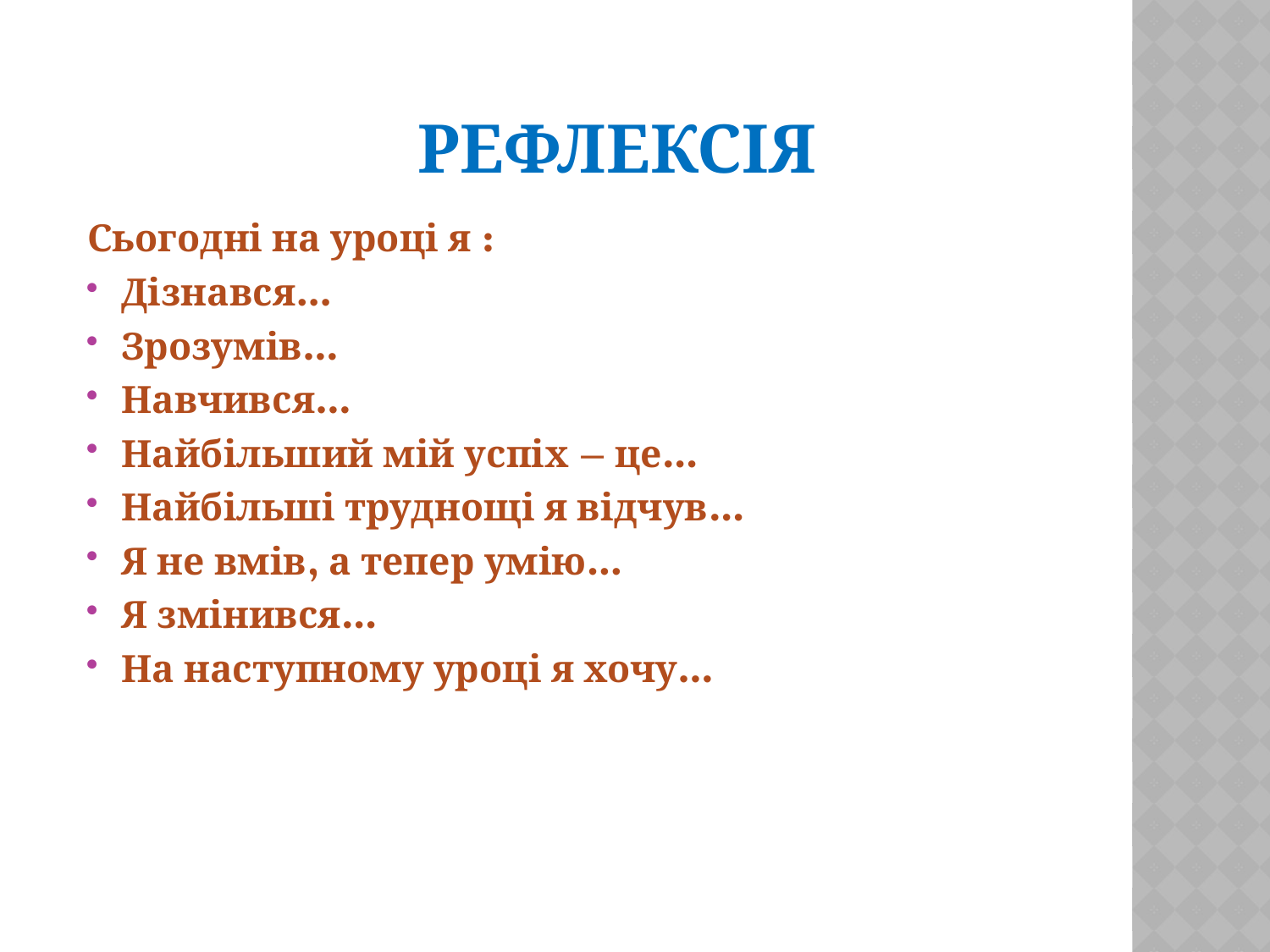

# Рефлексія
Сьогодні на уроці я :
Дізнався…
Зрозумів…
Навчився…
Найбільший мій успіх – це…
Найбільші труднощі я відчув…
Я не вмів, а тепер умію…
Я змінився…
На наступному уроці я хочу…